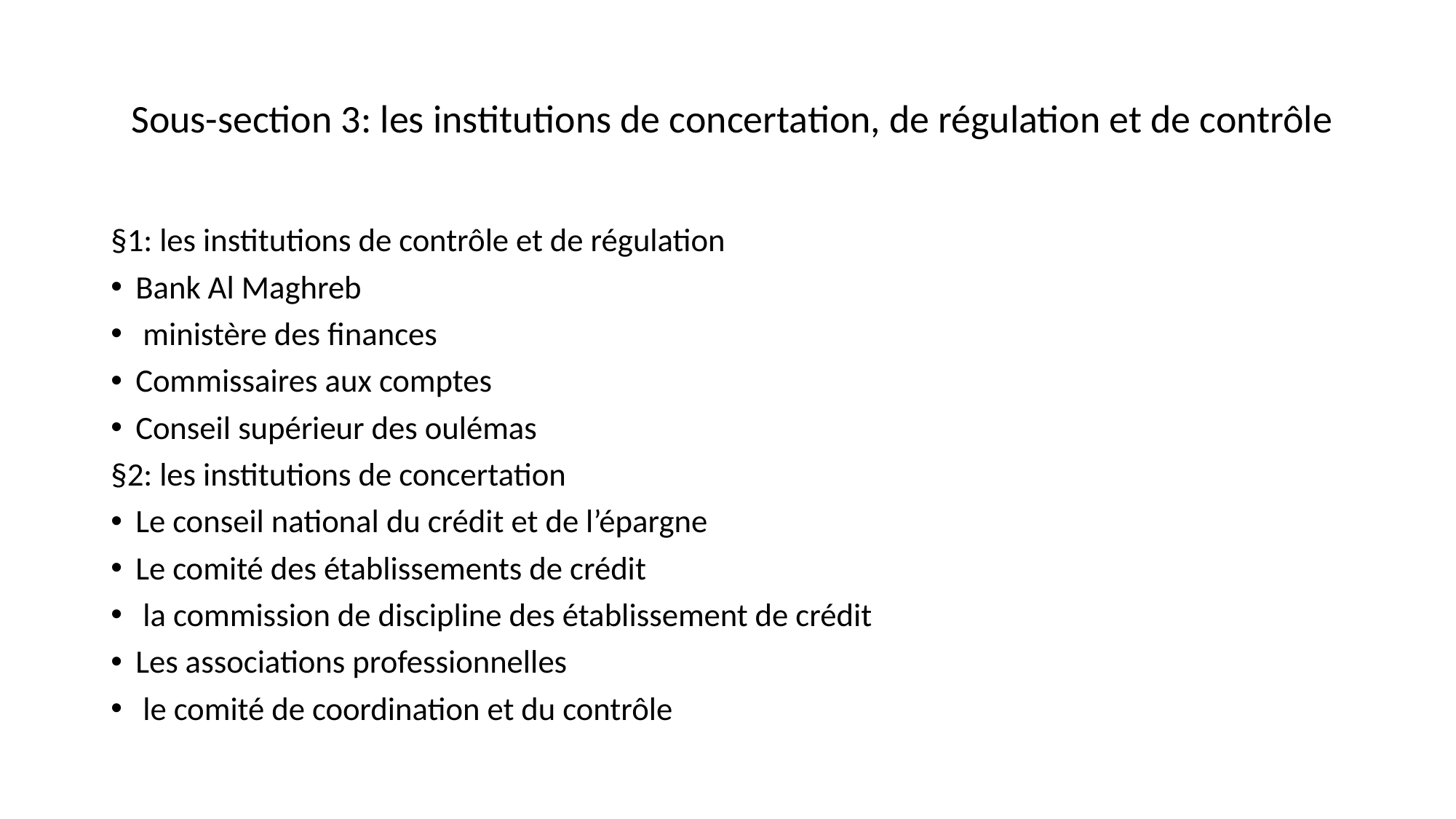

# Sous-section 3: les institutions de concertation, de régulation et de contrôle
§1: les institutions de contrôle et de régulation
Bank Al Maghreb
 ministère des finances
Commissaires aux comptes
Conseil supérieur des oulémas
§2: les institutions de concertation
Le conseil national du crédit et de l’épargne
Le comité des établissements de crédit
 la commission de discipline des établissement de crédit
Les associations professionnelles
 le comité de coordination et du contrôle